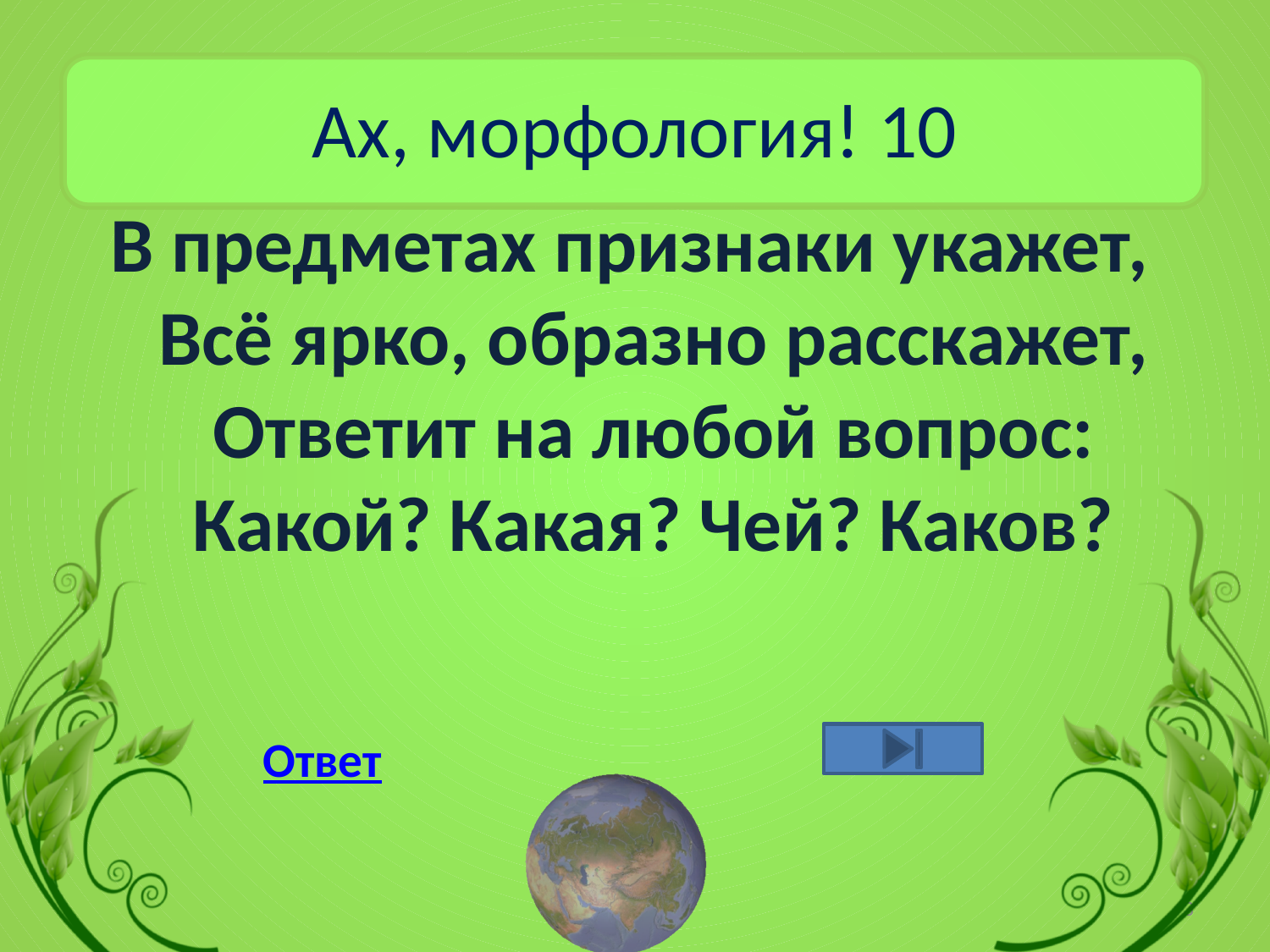

# Ах, морфология! 10
В предметах признаки укажет,
Всё ярко, образно расскажет,
Ответит на любой вопрос:
Какой? Какая? Чей? Каков?

Ответ

3